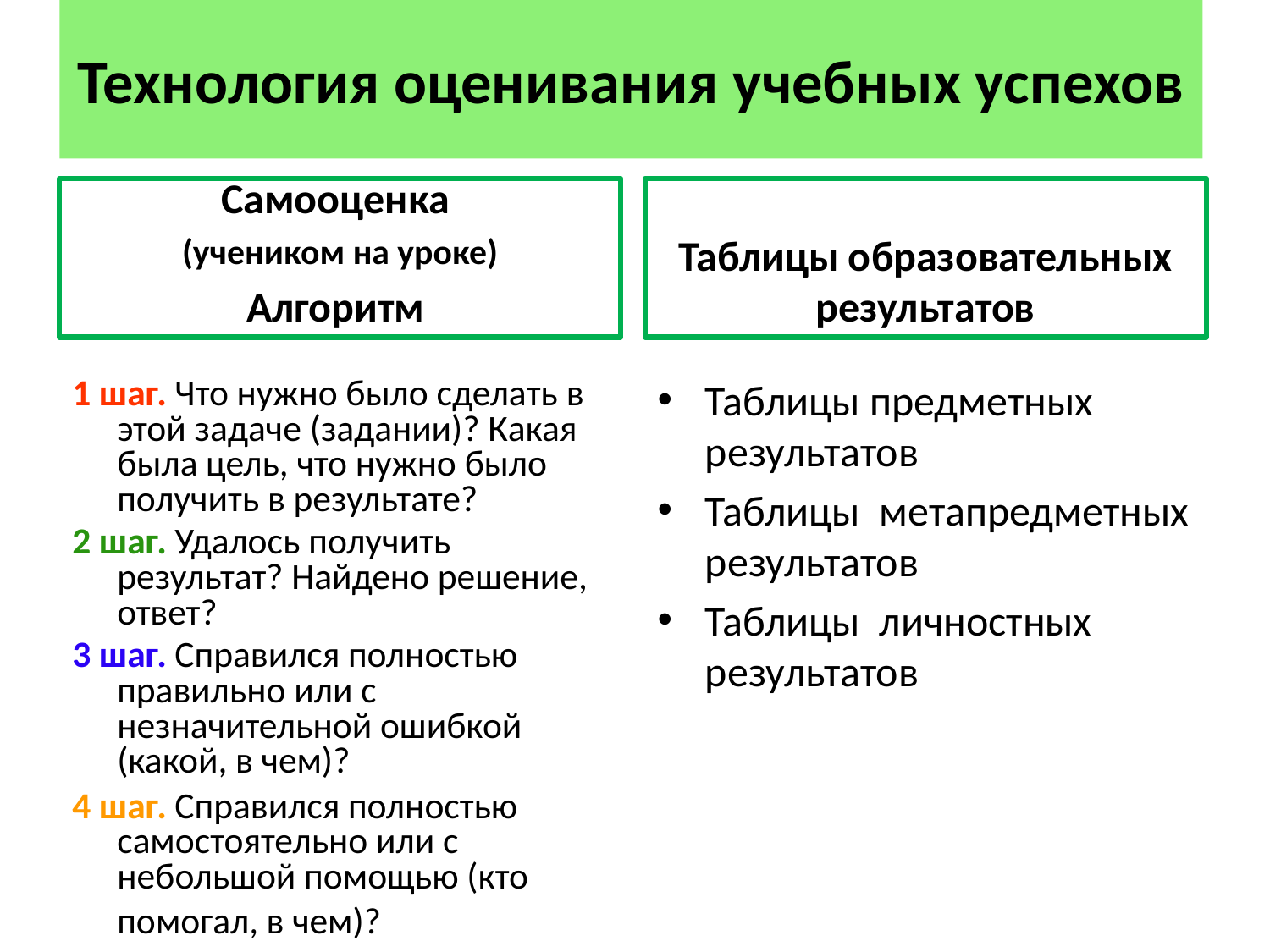

# Технология оценивания учебных успехов
Самооценка
(учеником на уроке)
Алгоритм
Таблицы образовательных результатов
Таблицы предметных результатов
Таблицы  метапредметных результатов
Таблицы  личностных результатов

1 шаг. Что нужно было сделать в этой задаче (задании)? Какая была цель, что нужно было получить в результате?
2 шаг. Удалось получить результат? Найдено решение, ответ?
3 шаг. Справился полностью правильно или с незначительной ошибкой (какой, в чем)?
4 шаг. Справился полностью самостоятельно или с небольшой помощью (кто помогал, в чем)?